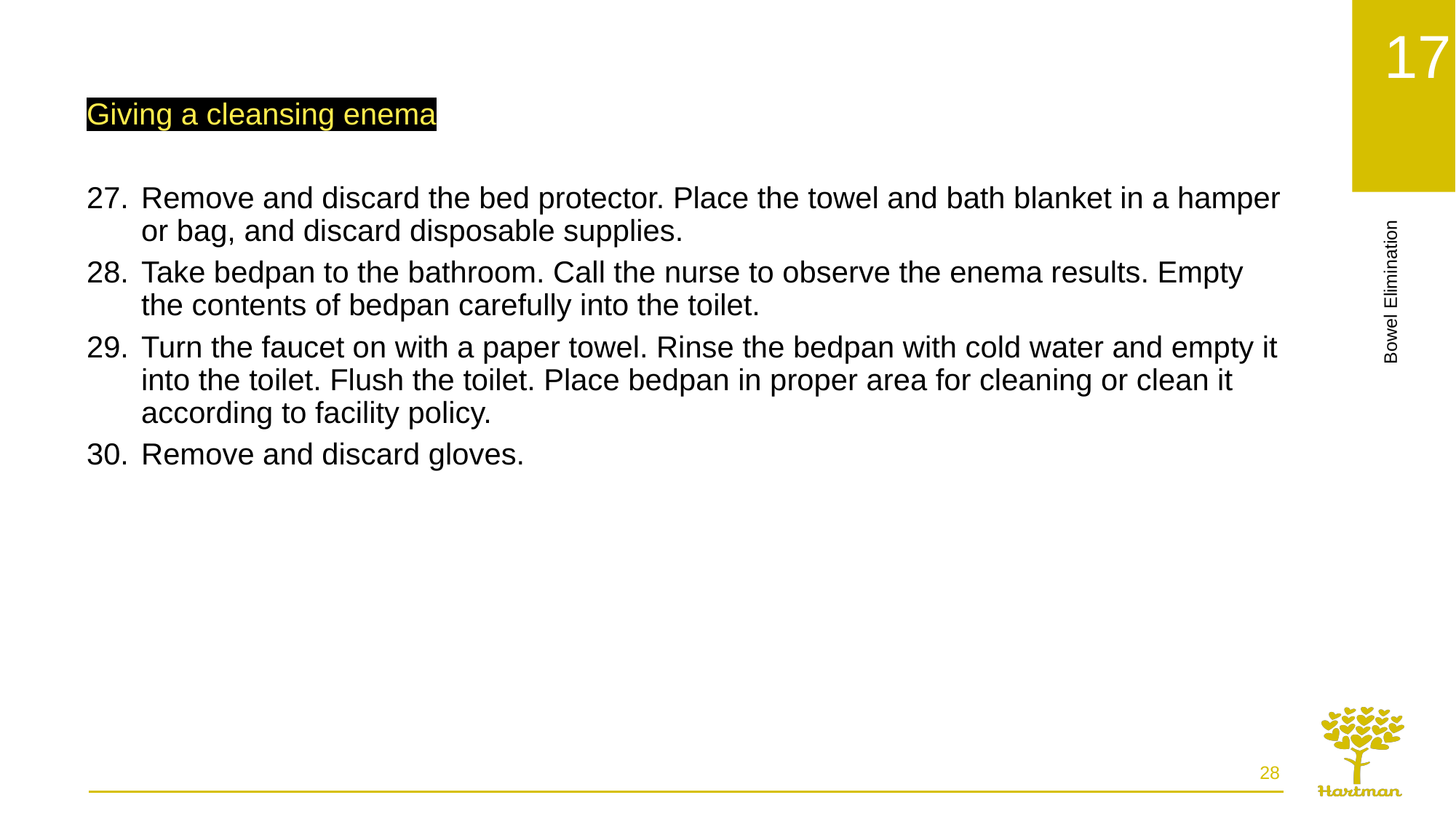

Giving a cleansing enema

Remove and discard the bed protector. Place the towel and bath blanket in a hamper or bag, and discard disposable supplies.
Take bedpan to the bathroom. Call the nurse to observe the enema results. Empty the contents of bedpan carefully into the toilet.
Turn the faucet on with a paper towel. Rinse the bedpan with cold water and empty it into the toilet. Flush the toilet. Place bedpan in proper area for cleaning or clean it according to facility policy.
Remove and discard gloves.

28